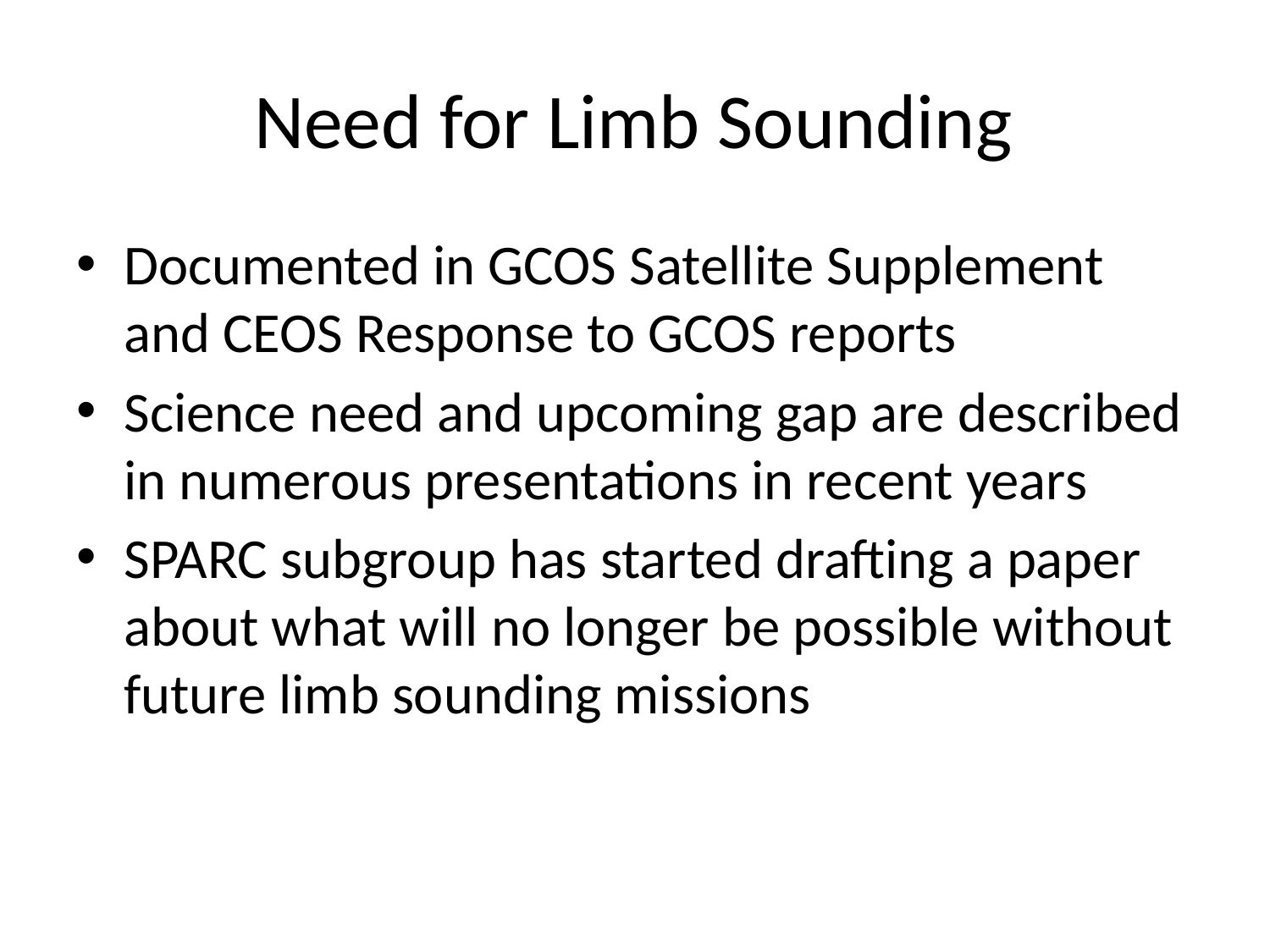

# Need for Limb Sounding
Documented in GCOS Satellite Supplement and CEOS Response to GCOS reports
Science need and upcoming gap are described in numerous presentations in recent years
SPARC subgroup has started drafting a paper about what will no longer be possible without future limb sounding missions